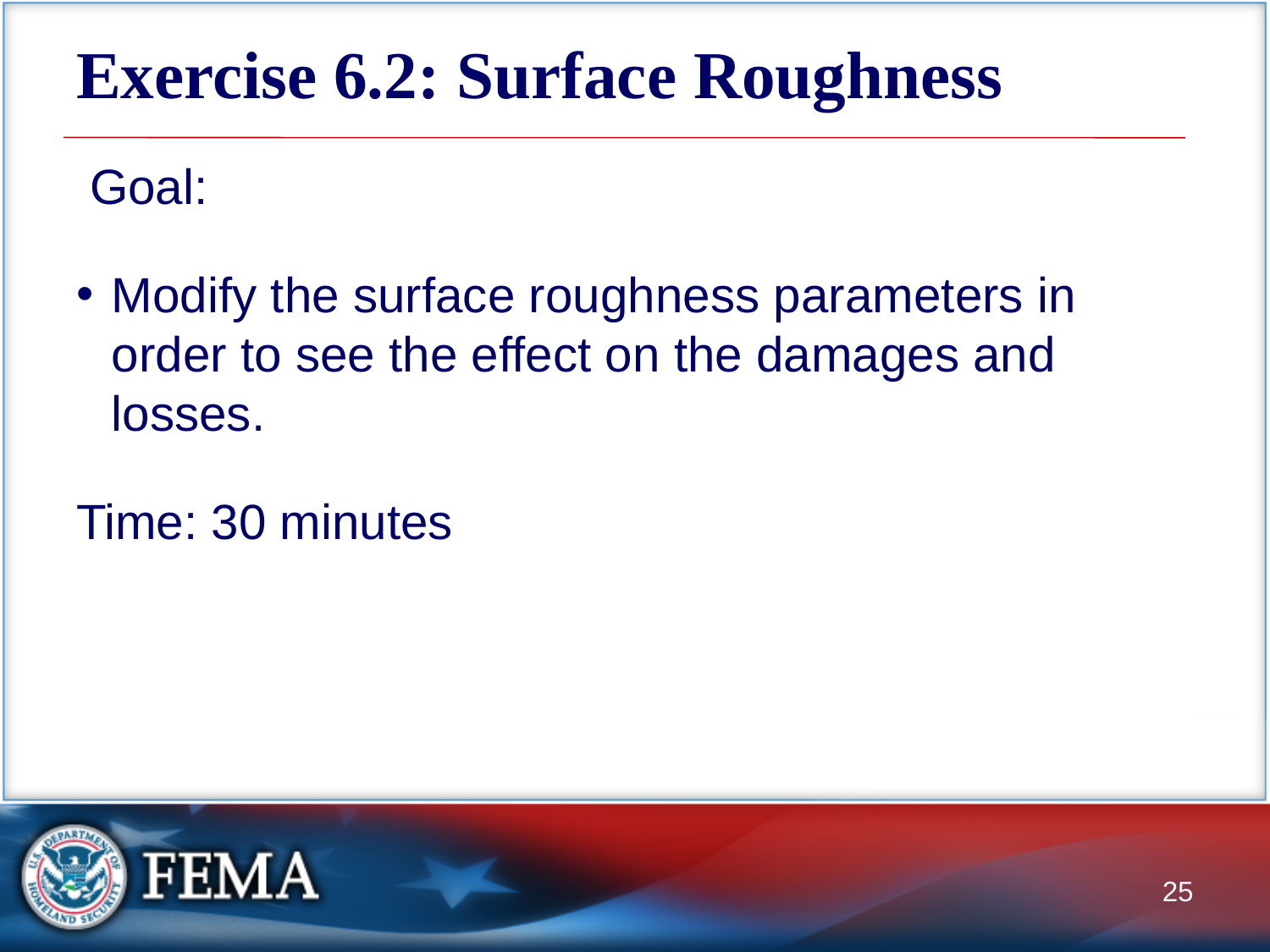

# Exercise 6.2: Surface Roughness
 Goal:
Modify the surface roughness parameters in order to see the effect on the damages and losses.
Time: 30 minutes
25